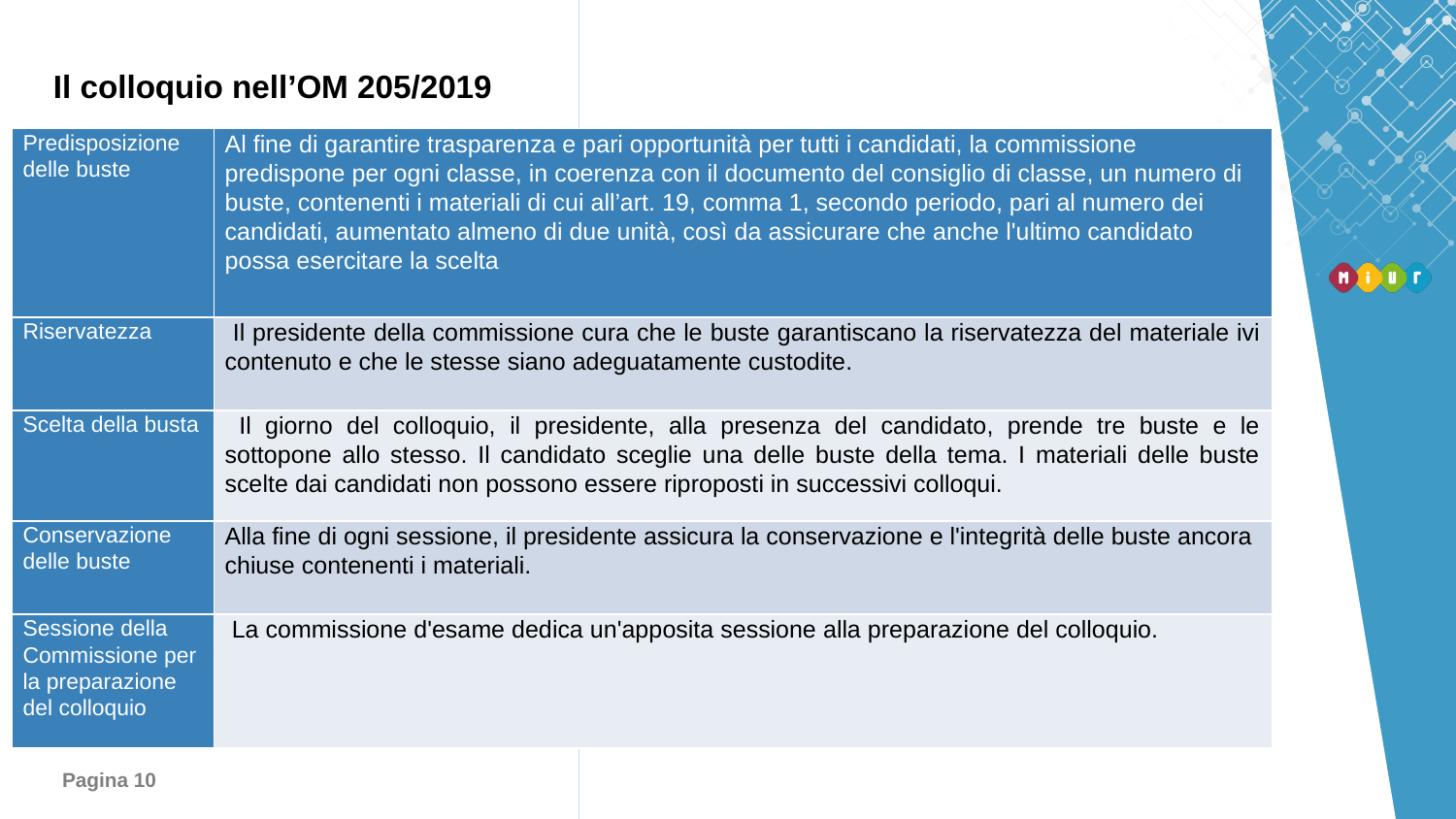

Il colloquio nell’OM 205/2019
| Predisposizione delle buste | Al fine di garantire trasparenza e pari opportunità per tutti i candidati, la commissione predispone per ogni classe, in coerenza con il documento del consiglio di classe, un numero di buste, contenenti i materiali di cui all’art. 19, comma 1, secondo periodo, pari al numero dei candidati, aumentato almeno di due unità, così da assicurare che anche l'ultimo candidato possa esercitare la scelta |
| --- | --- |
| Riservatezza | Il presidente della commissione cura che le buste garantiscano la riservatezza del materiale ivi contenuto e che le stesse siano adeguatamente custodite. |
| Scelta della busta | Il giorno del colloquio, il presidente, alla presenza del candidato, prende tre buste e le sottopone allo stesso. Il candidato sceglie una delle buste della tema. I materiali delle buste scelte dai candidati non possono essere riproposti in successivi colloqui. |
| Conservazione delle buste | Alla fine di ogni sessione, il presidente assicura la conservazione e l'integrità delle buste ancora chiuse contenenti i materiali. |
| Sessione della Commissione per la preparazione del colloquio | La commissione d'esame dedica un'apposita sessione alla preparazione del colloquio. |
Articolo 19 comma 5 : la procedura